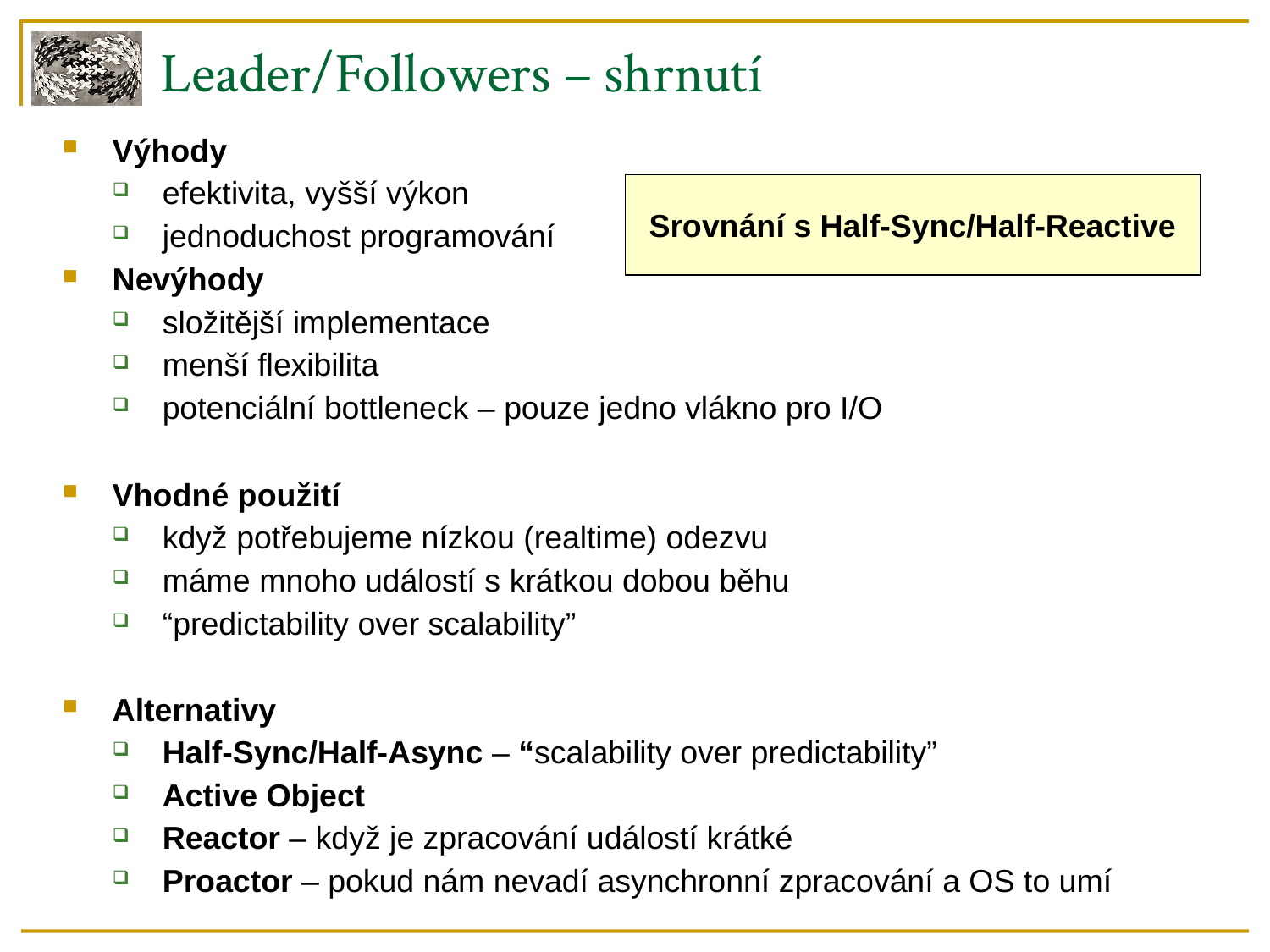

Leader/Followers – shrnutí
Výhody
efektivita, vyšší výkon
jednoduchost programování
Nevýhody
složitější implementace
menší flexibilita
potenciální bottleneck – pouze jedno vlákno pro I/O

Vhodné použití
když potřebujeme nízkou (realtime) odezvu
máme mnoho událostí s krátkou dobou běhu
“predictability over scalability”

Alternativy
Half-Sync/Half-Async – “scalability over predictability”
Active Object
Reactor – když je zpracování událostí krátké
Proactor – pokud nám nevadí asynchronní zpracování a OS to umí
Srovnání s Half-Sync/Half-Reactive